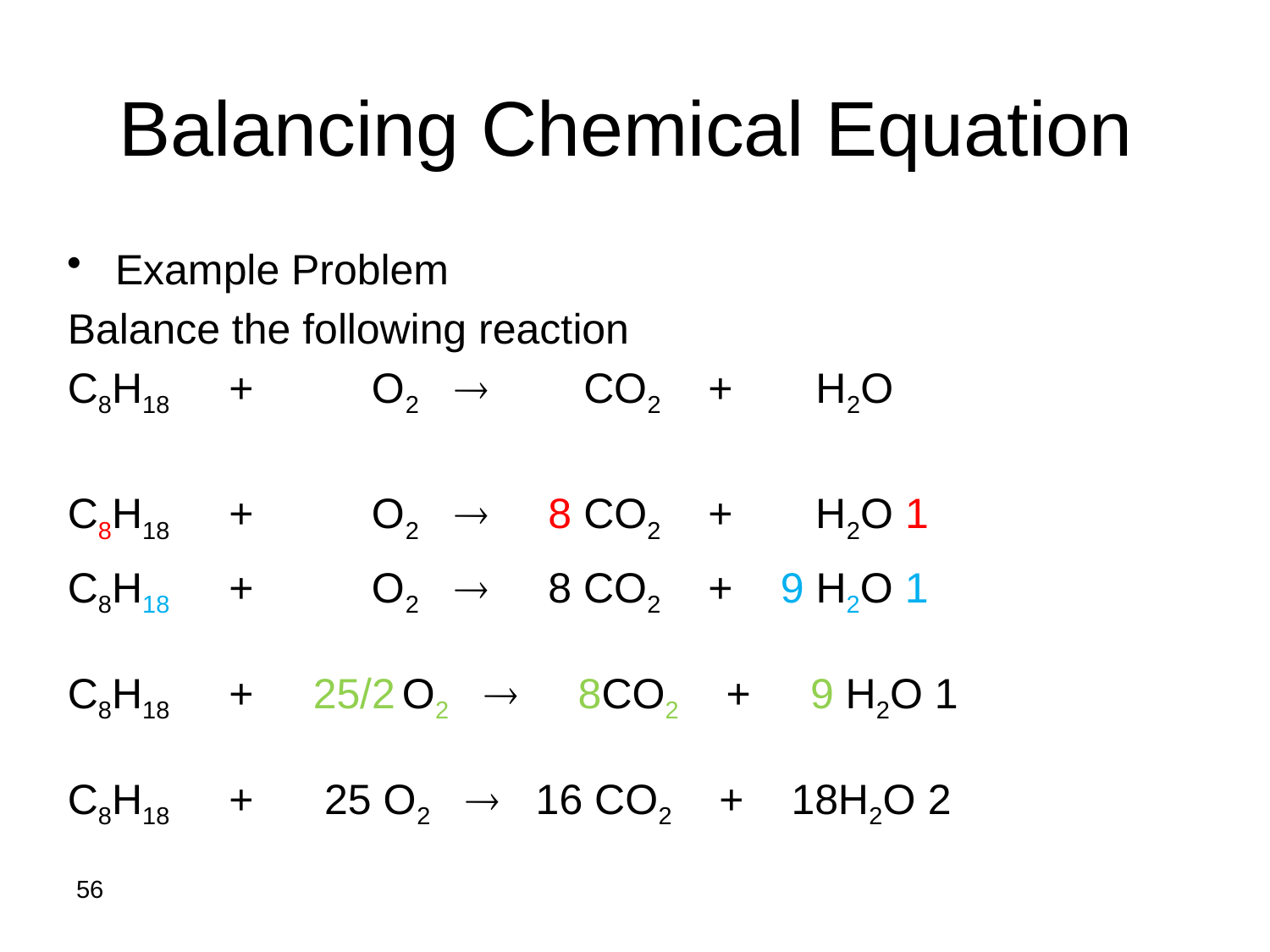

# Balancing Chemical Equation
Example Problem
Balance the following reaction
	    C8H18     +          O2   →        CO2    +       H2O

     1 C8H18     +          O2   →     8 CO2    +       H2O
     1 C8H18     +          O2   →     8 CO2    +    9 H2O
     1 C8H18     +     25/2 O2   →     8CO2    +     9 H2O
     2 C8H18     +      25 O2   →   16 CO2    +    18H2O
56